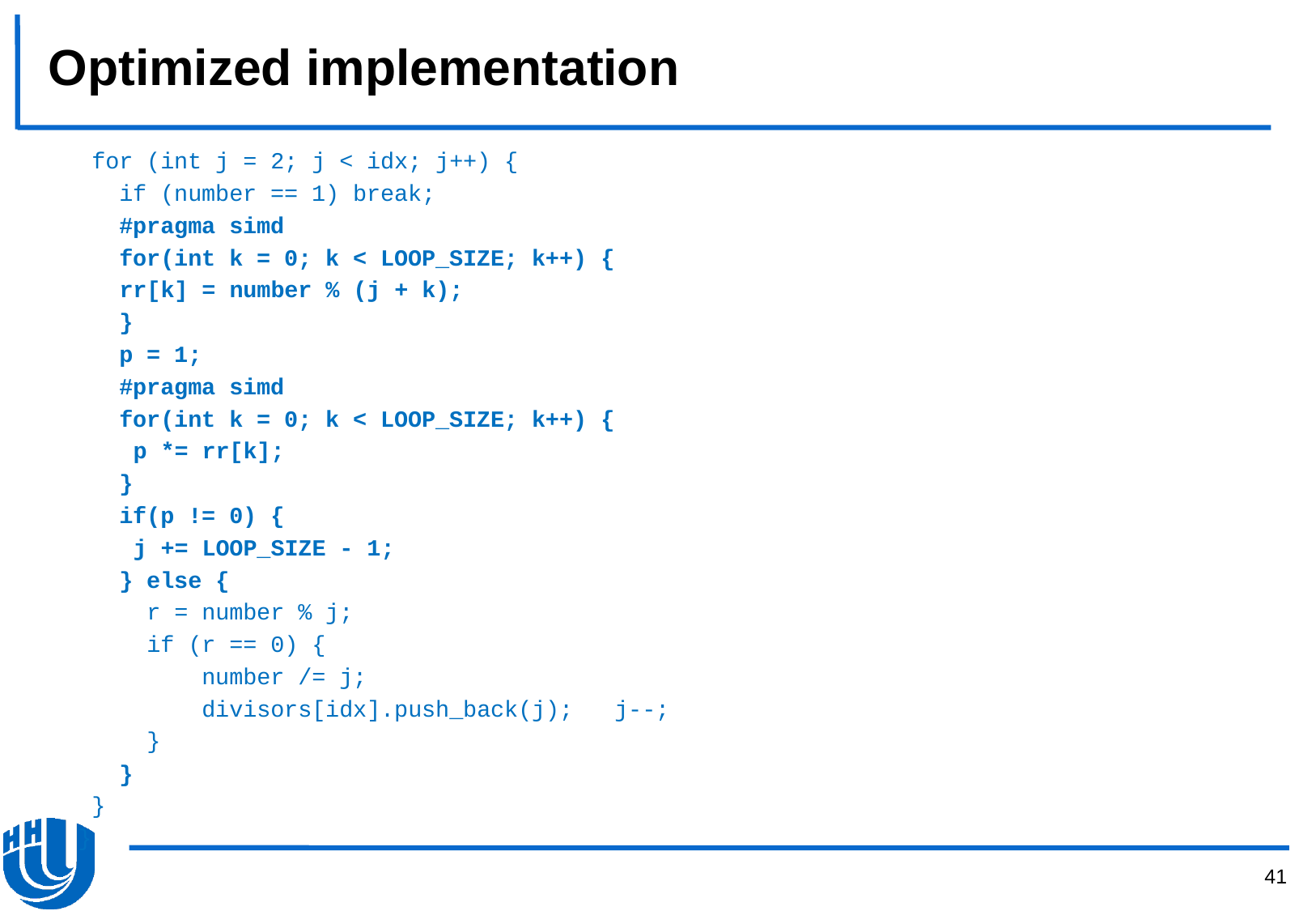

# Optimized implementation
 for (int j = 2; j < idx; j++) {
   if (number == 1) break;
   #pragma simd
   for(int k = 0; k < LOOP_SIZE; k++) {
 	rr[k] = number % (j + k);
   }
   p = 1;
   #pragma simd
   for(int k = 0; k < LOOP_SIZE; k++) {
  	 p *= rr[k];
   }
   if(p != 0) {
  	 j += LOOP_SIZE - 1;
   } else {
 	  r = number % j;
 	  if (r == 0) {
         number /= j;
         divisors[idx].push_back(j);   j--;
 	  }
   }
 }
}